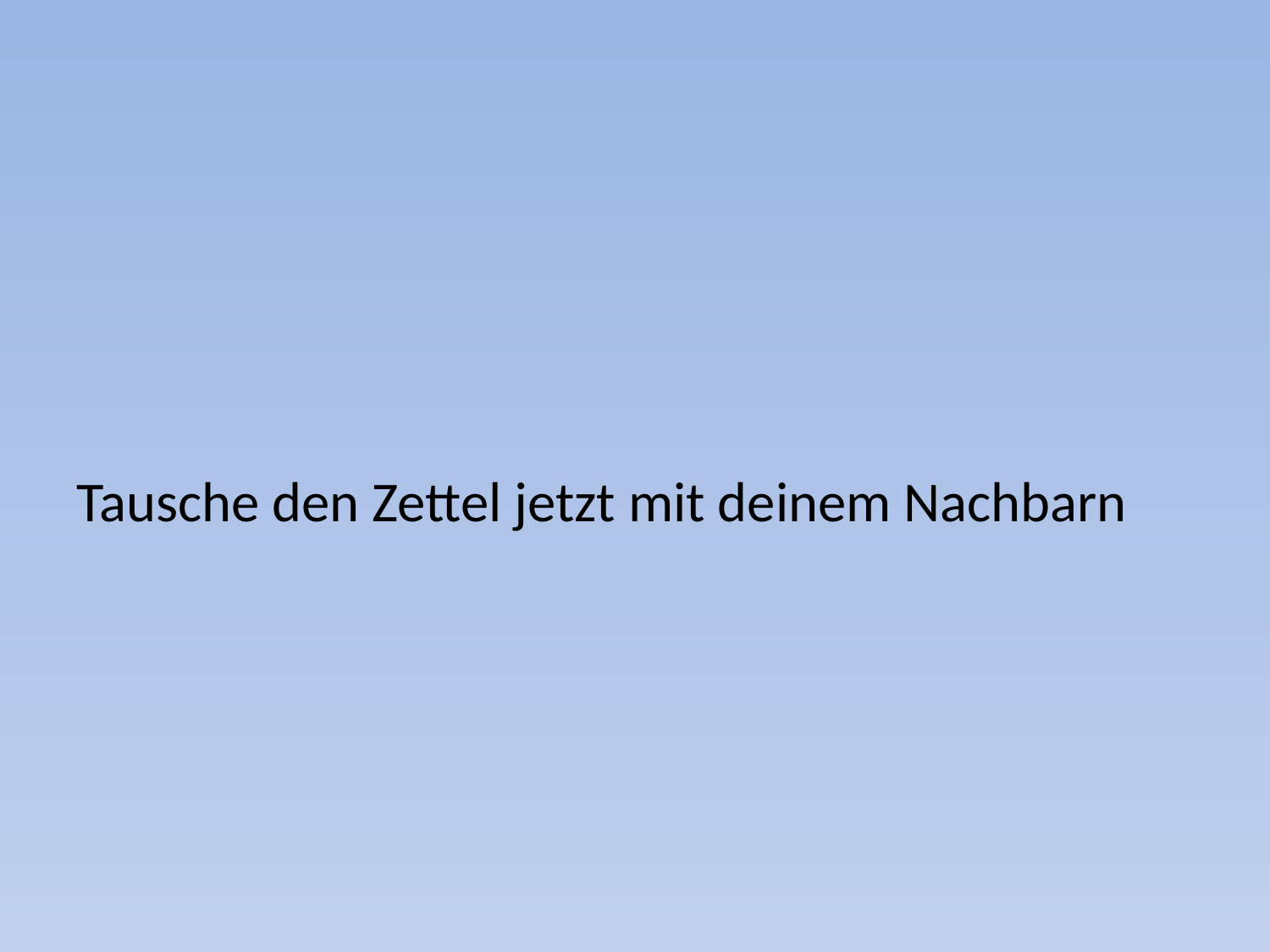

#

Tausche den Zettel jetzt mit deinem Nachbarn